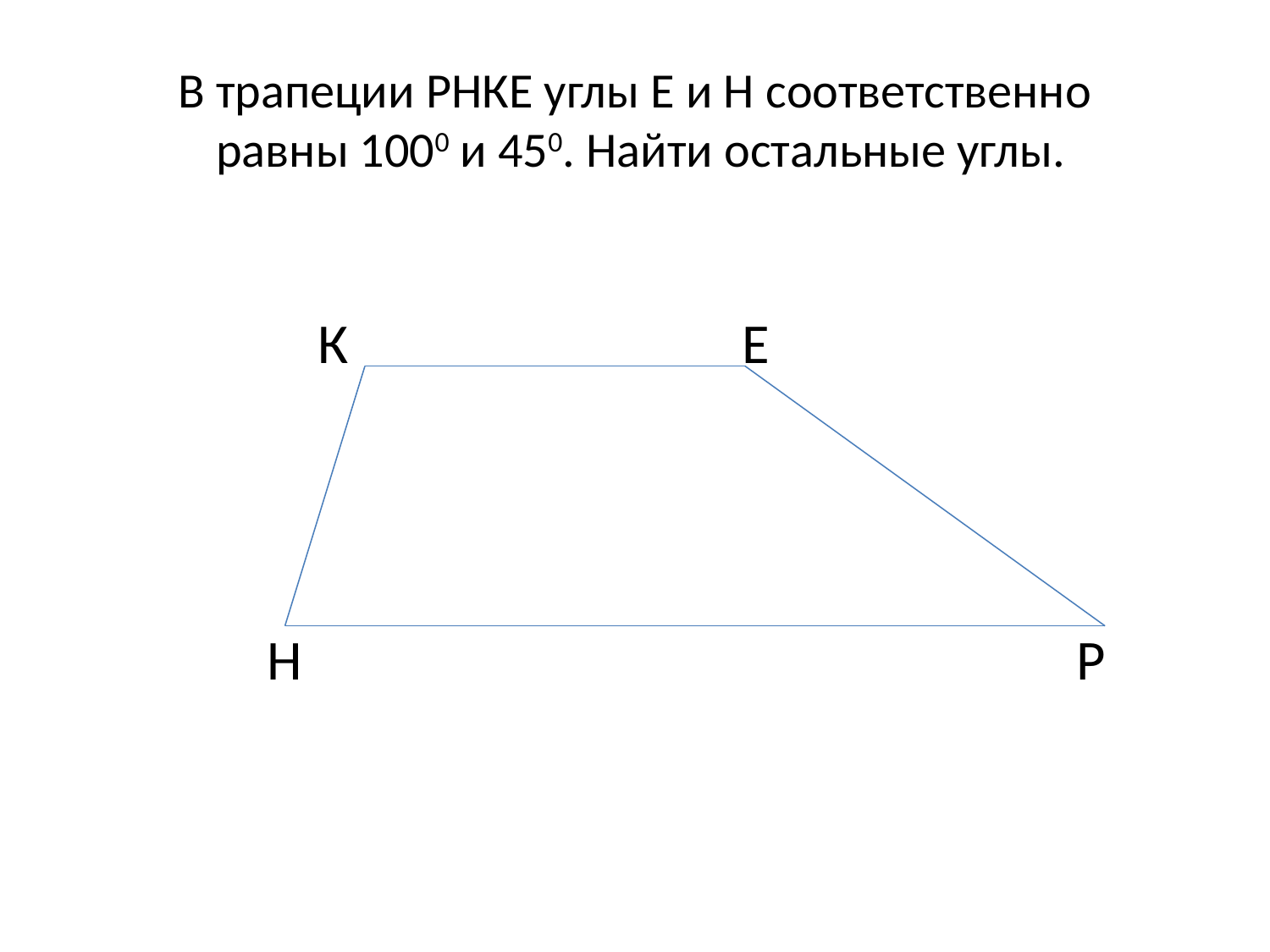

# В трапеции РНКЕ углы Е и Н соответственно равны 1000 и 450. Найти остальные углы.

                   К                               Е

               Н                                                             Р